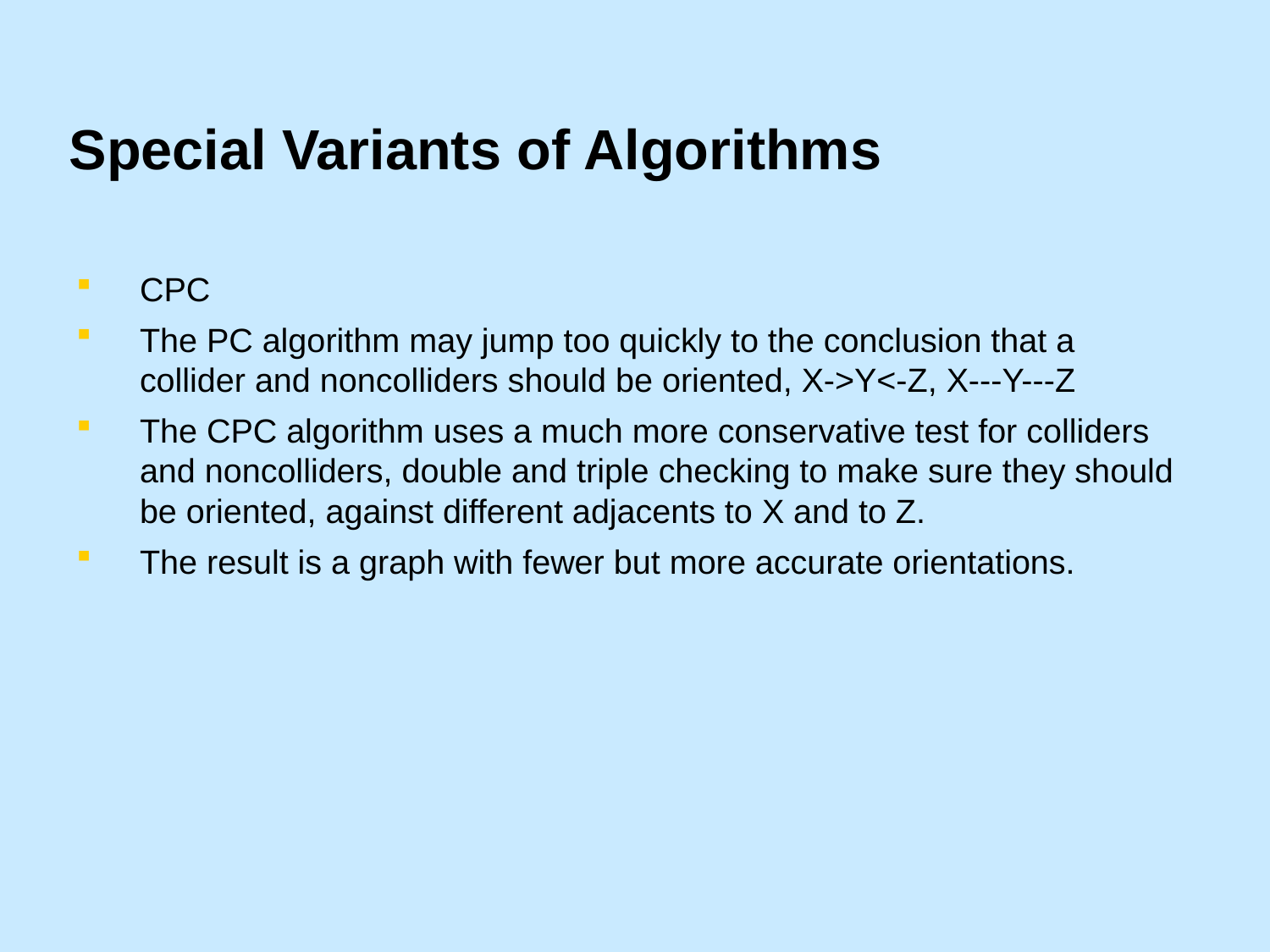

# Special Variants of Algorithms
CPC
The PC algorithm may jump too quickly to the conclusion that a collider and noncolliders should be oriented, X->Y<-Z, X---Y---Z
The CPC algorithm uses a much more conservative test for colliders and noncolliders, double and triple checking to make sure they should be oriented, against different adjacents to X and to Z.
The result is a graph with fewer but more accurate orientations.